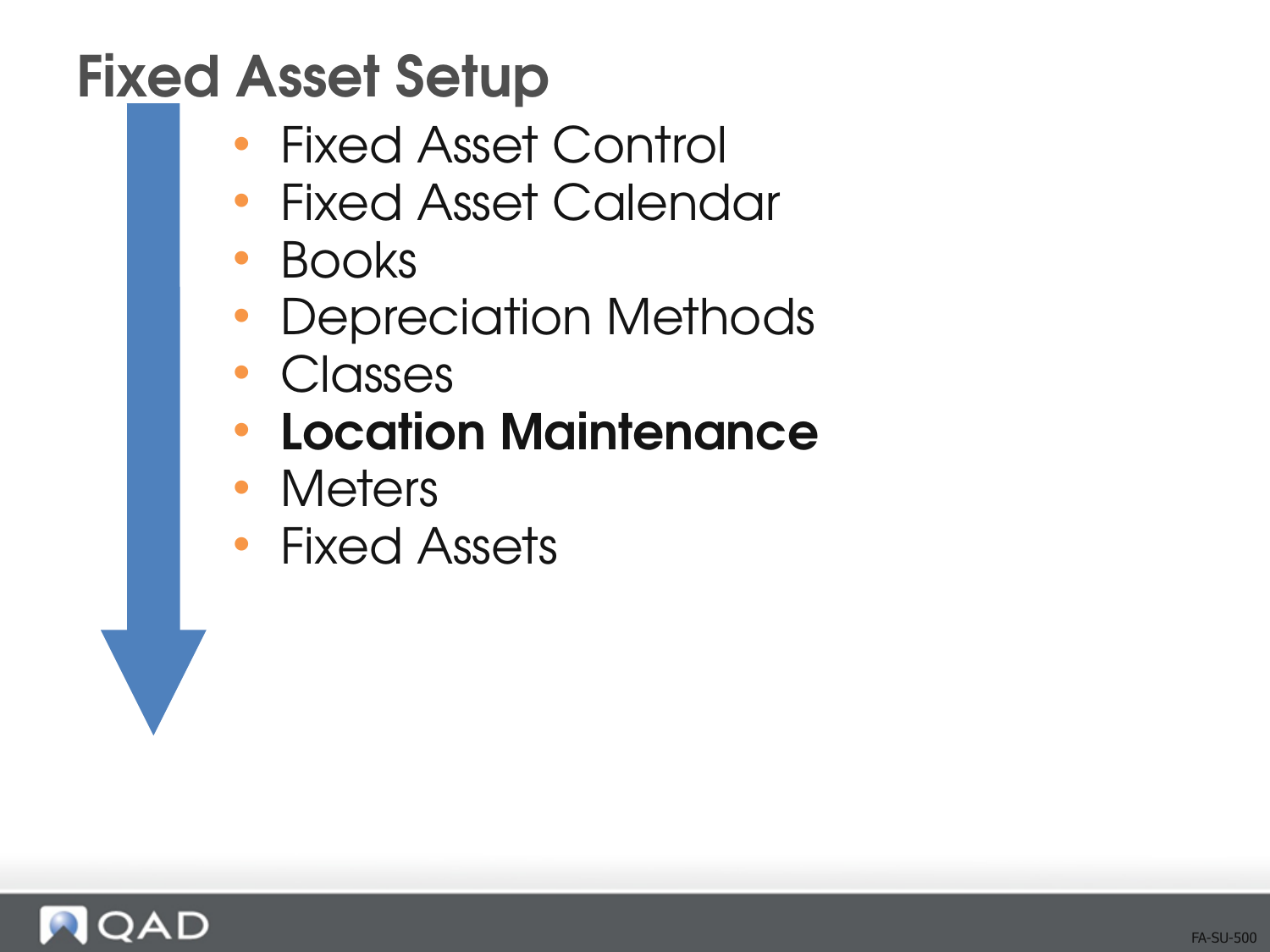

# Fixed Asset Setup

Fixed Asset Control
Fixed Asset Calendar
Books
Depreciation Methods
Classes
Location Maintenance
Meters
Fixed Assets

FA-SU-500